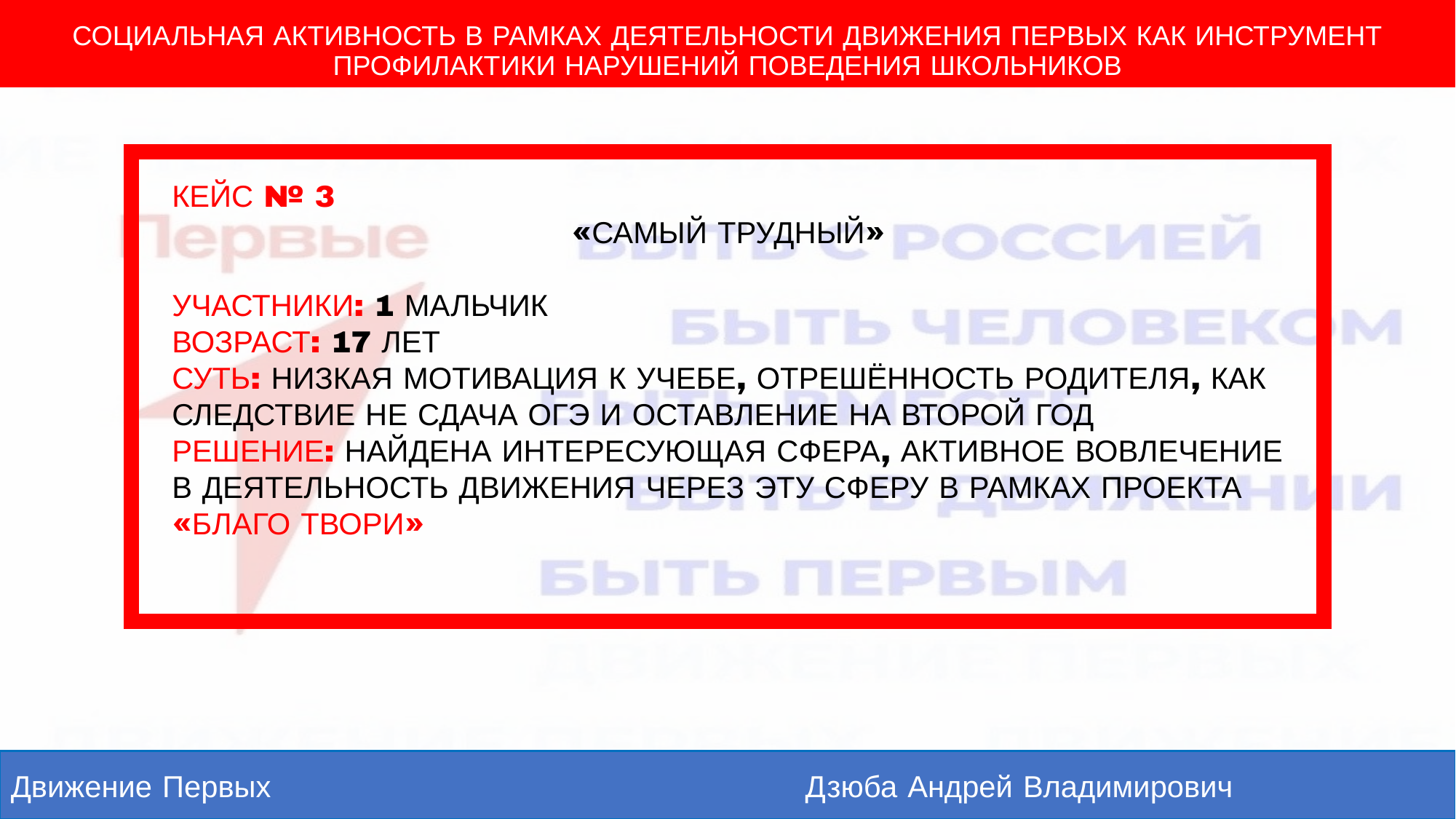

# СОЦИАЛЬНАЯ АКТИВНОСТЬ В РАМКАХ ДЕЯТЕЛЬНОСТИ ДВИЖЕНИЯ ПЕРВЫХ КАК ИНСТРУМЕНТ ПРОФИЛАКТИКИ НАРУШЕНИЙ ПОВЕДЕНИЯ ШКОЛЬНИКОВ

КЕЙС № 3
«САМЫЙ ТРУДНЫЙ»

УЧАСТНИКИ: 1 МАЛЬЧИК
ВОЗРАСТ: 17 ЛЕТ
СУТЬ: НИЗКАЯ МОТИВАЦИЯ К УЧЕБЕ, ОТРЕШЁННОСТЬ РОДИТЕЛЯ, КАК СЛЕДСТВИЕ НЕ СДАЧА ОГЭ И ОСТАВЛЕНИЕ НА ВТОРОЙ ГОД
РЕШЕНИЕ: НАЙДЕНА ИНТЕРЕСУЮЩАЯ СФЕРА, АКТИВНОЕ ВОВЛЕЧЕНИЕ В ДЕЯТЕЛЬНОСТЬ ДВИЖЕНИЯ ЧЕРЕЗ ЭТУ СФЕРУ В РАМКАХ ПРОЕКТА «БЛАГО ТВОРИ»

Движение Первых 					   Дзюба Андрей Владимирович